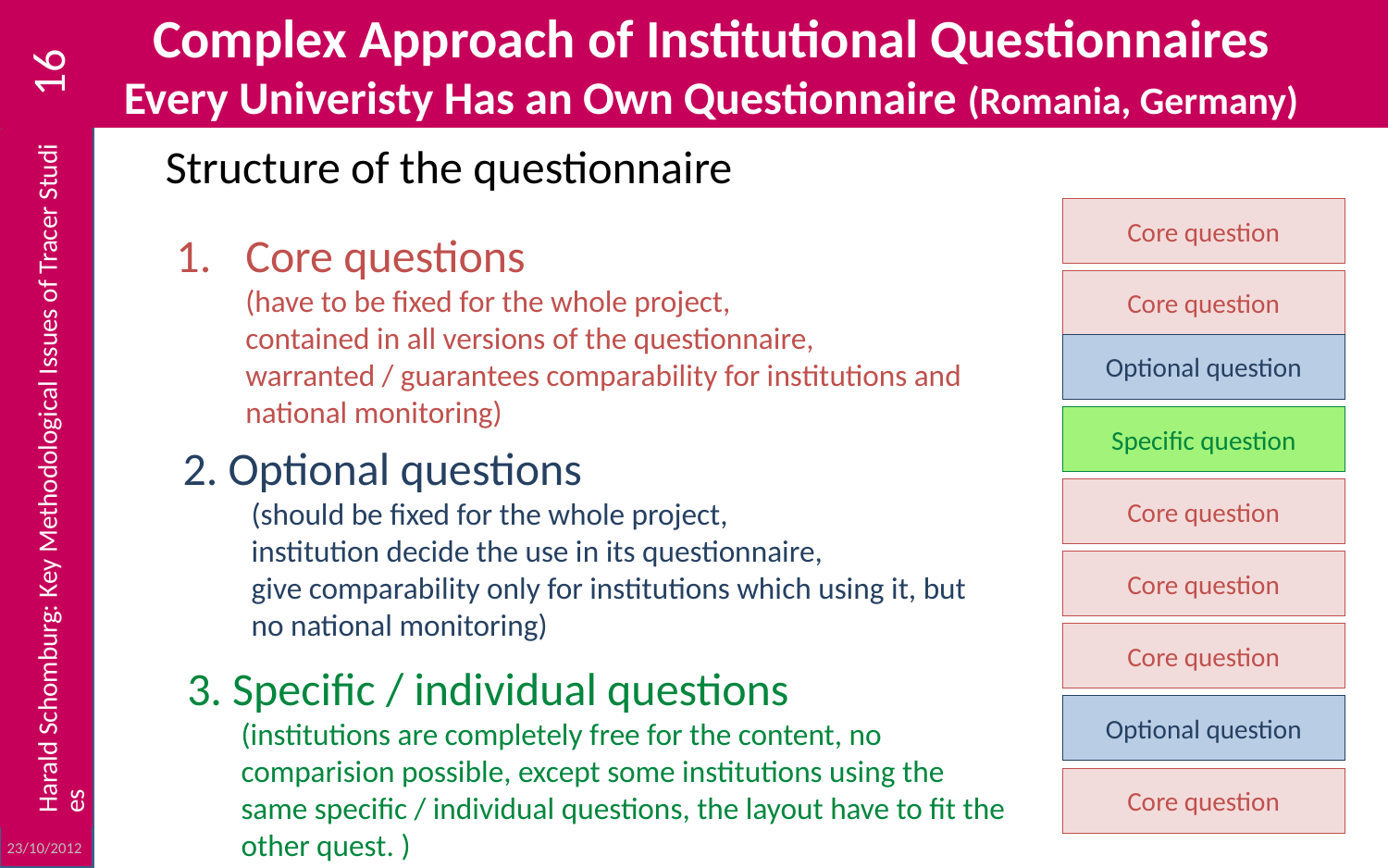

# Complex Approach of Institutional Questionnaires Every Univeristy Has an Own Questionnaire (Romania, Germany)
16
Structure of the questionnaire

Core question
Core questions
(have to be fixed for the whole project,
contained in all versions of the questionnaire,
warranted / guarantees comparability for institutions and national monitoring)
Core question
Optional question
Specific question
Harald Schomburg: Key Methodological Issues of Tracer Studies
2. Optional questions
(should be fixed for the whole project,
institution decide the use in its questionnaire,
give comparability only for institutions which using it, but no national monitoring)
Core question
Core question
Core question
3. Specific / individual questions
(institutions are completely free for the content, no comparision possible, except some institutions using the same specific / individual questions, the layout have to fit the other quest. )
Optional question
Core question
23/10/2012